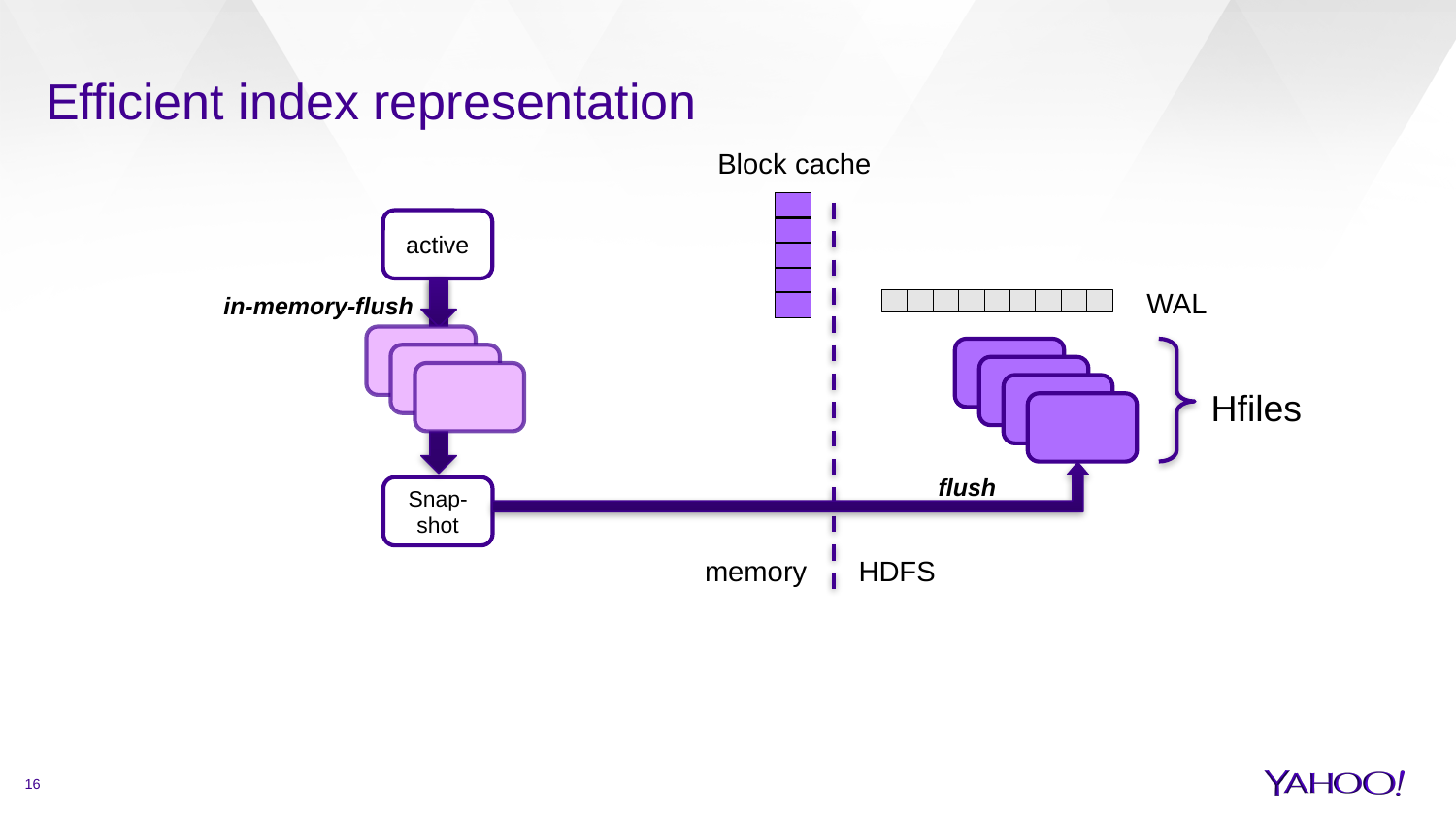

# Efficient index representation
Block cache

active

WAL
in-memory-flush

Hfiles

flush
Snap-shot
memory
HDFS
16